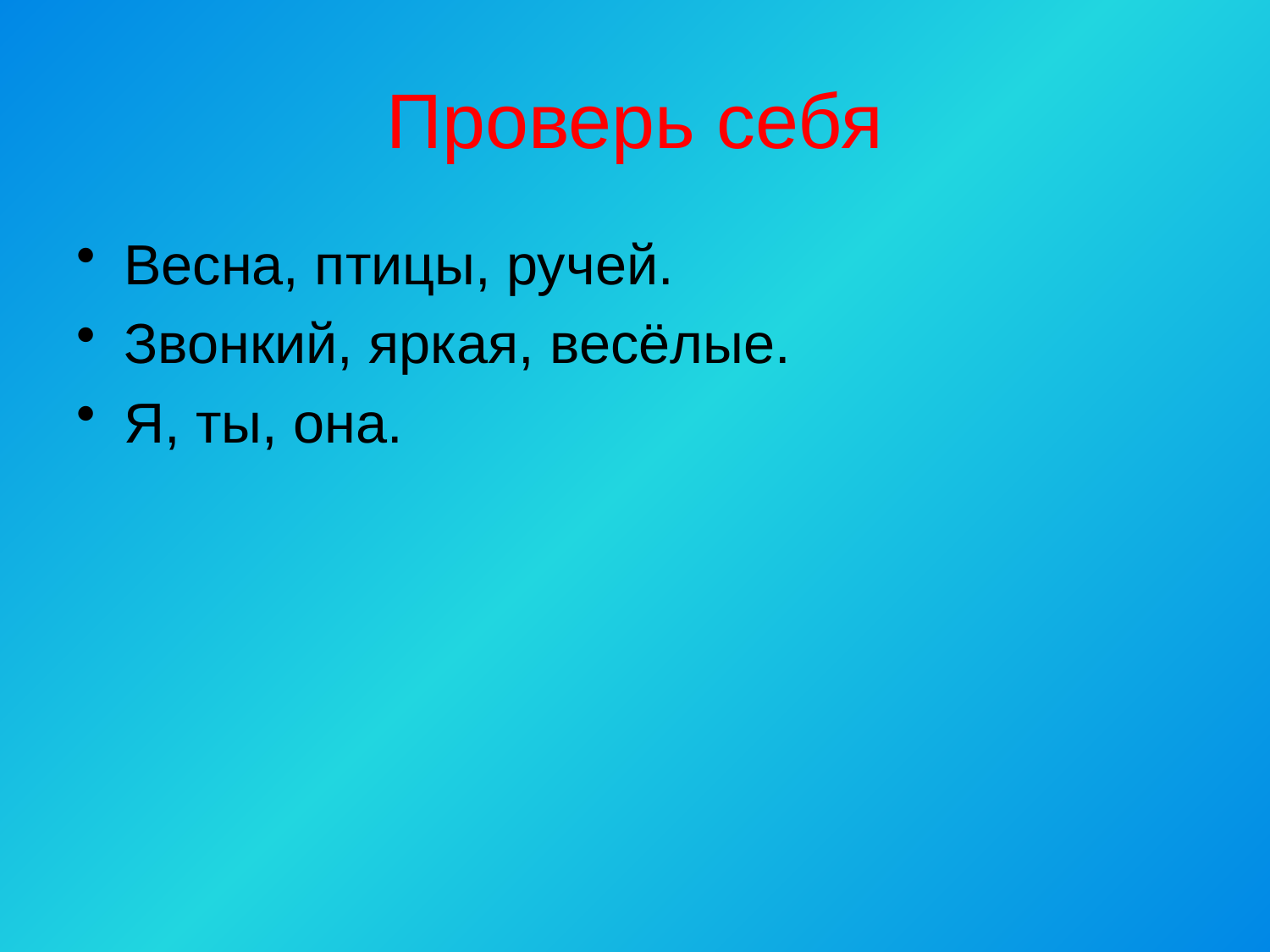

# Проверь себя
Весна, птицы, ручей.
Звонкий, яркая, весёлые.
Я, ты, она.